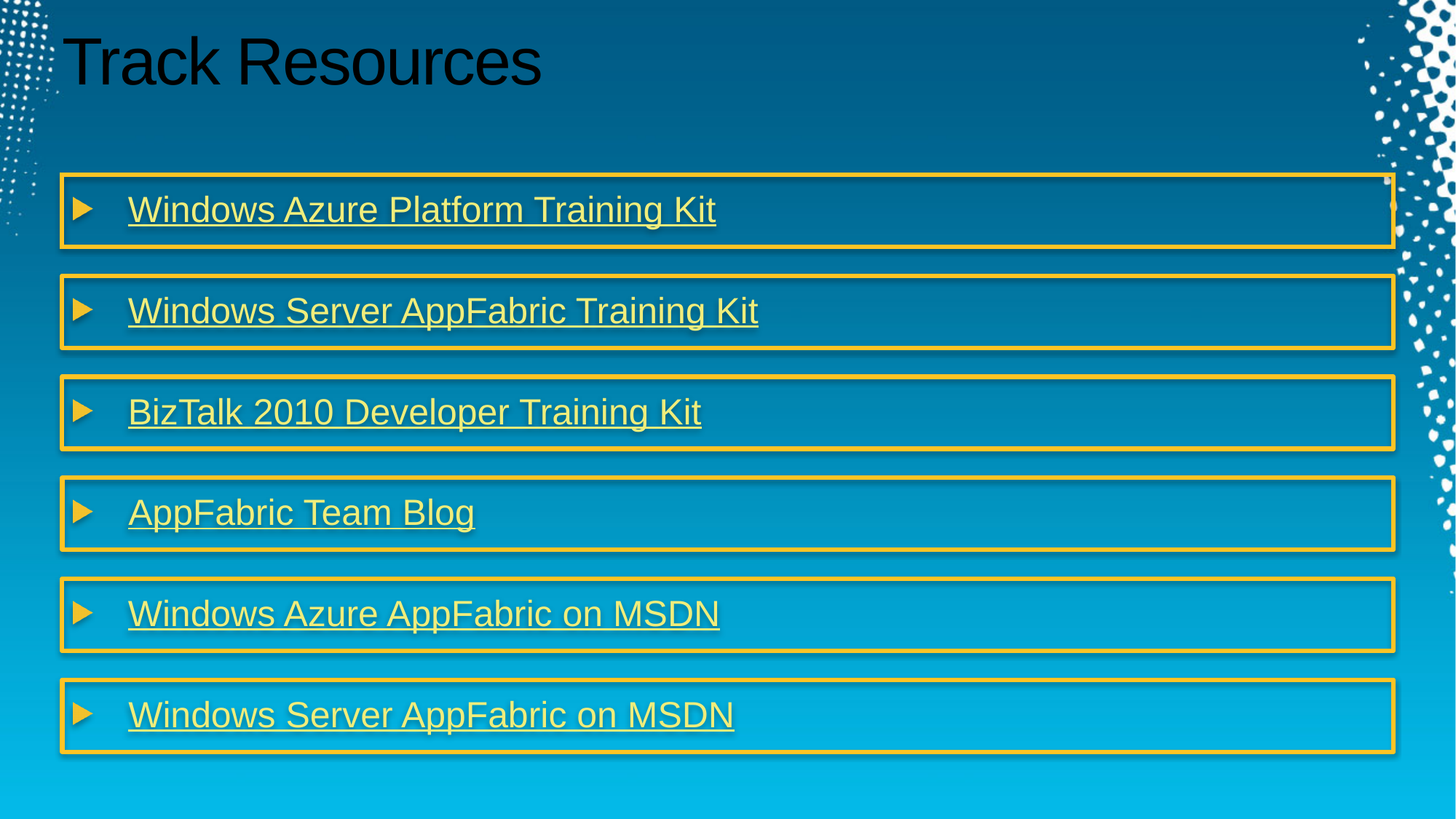

Required Slide

Track PMs will supply the content for this slide, which will be inserted during the final scrub.
# Track Resources
Windows Azure Platform Training Kit
Windows Server AppFabric Training Kit
BizTalk 2010 Developer Training Kit
AppFabric Team Blog
Windows Azure AppFabric on MSDN
Windows Server AppFabric on MSDN